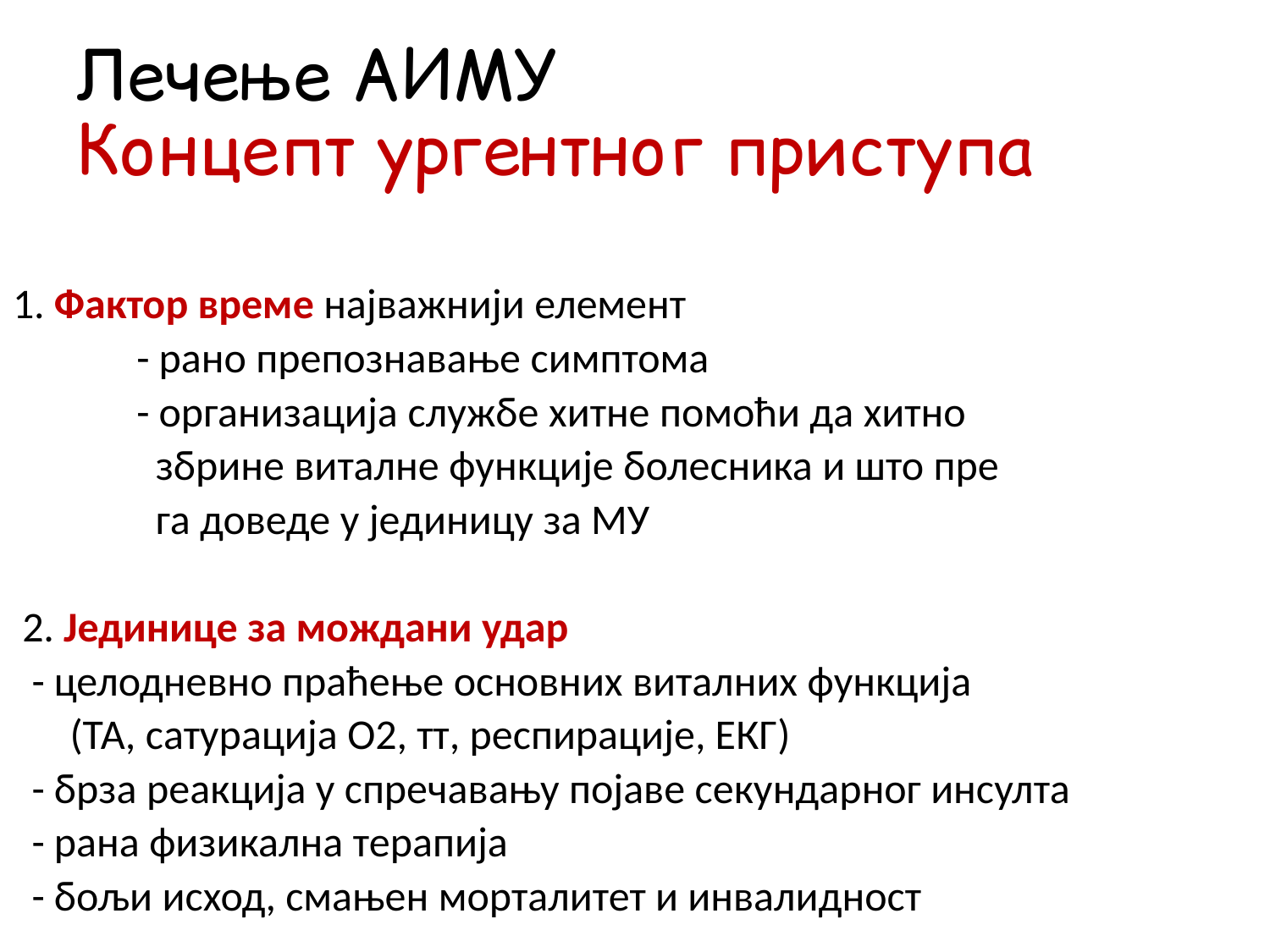

# Лечење АИМУ Концепт ургентног приступа

1. Фактор време најважнији елемент
             - рано препознавање симптома
             - организација службе хитне помоћи да хитно
               збрине виталне функције болесника и што пре
               га доведе у јединицу за МУ

 2. Јединице за мождани удар
  - целодневно праћење основних виталних функција
      (ТА, сатурација О2, тт, респирације, ЕКГ)
  - брза реакција у спречавању појаве секундарног инсулта
  - рана физикална терапија
  - бољи исход, смањен морталитет и инвалидност